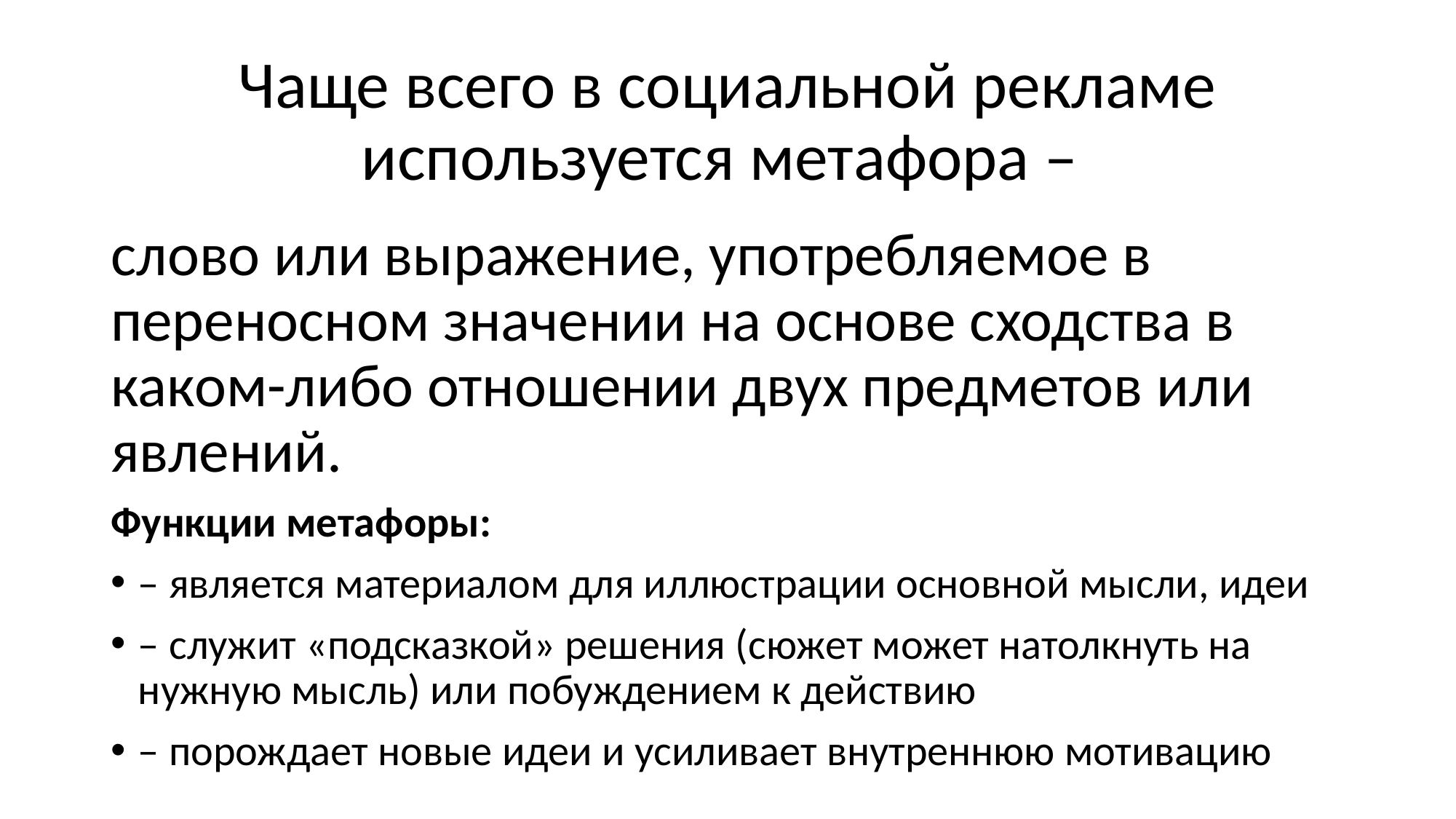

# Чаще всего в социальной рекламе используется метафора –
слово или выражение, употребляемое в переносном значении на основе сходства в каком-либо отношении двух предметов или явлений.
Функции метафоры:
– является материалом для иллюстрации основной мысли, идеи
– служит «подсказкой» решения (сюжет может натолкнуть на нужную мысль) или побуждением к действию
– порождает новые идеи и усиливает внутреннюю мотивацию